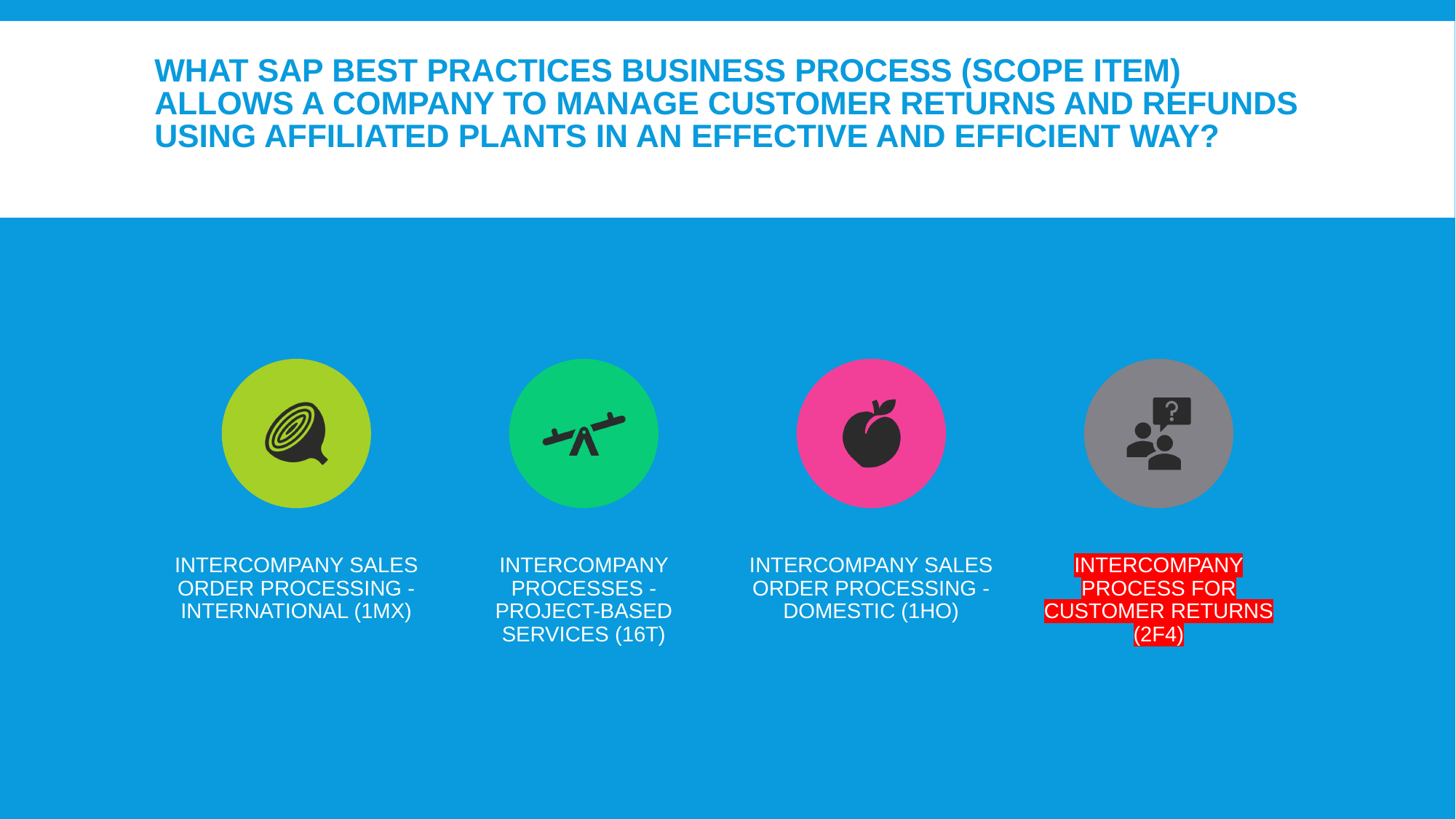

# What SAP Best Practices business process (scope item) allows a company to manage customer returns and refunds using affiliated plants in an effective and efficient way?
Intercompany Sales Order Processing - International (1MX)
Intercompany Processes - Project-Based Services (16T)
Intercompany Sales Order Processing - Domestic (1HO)
Intercompany Process for Customer Returns (2F4)